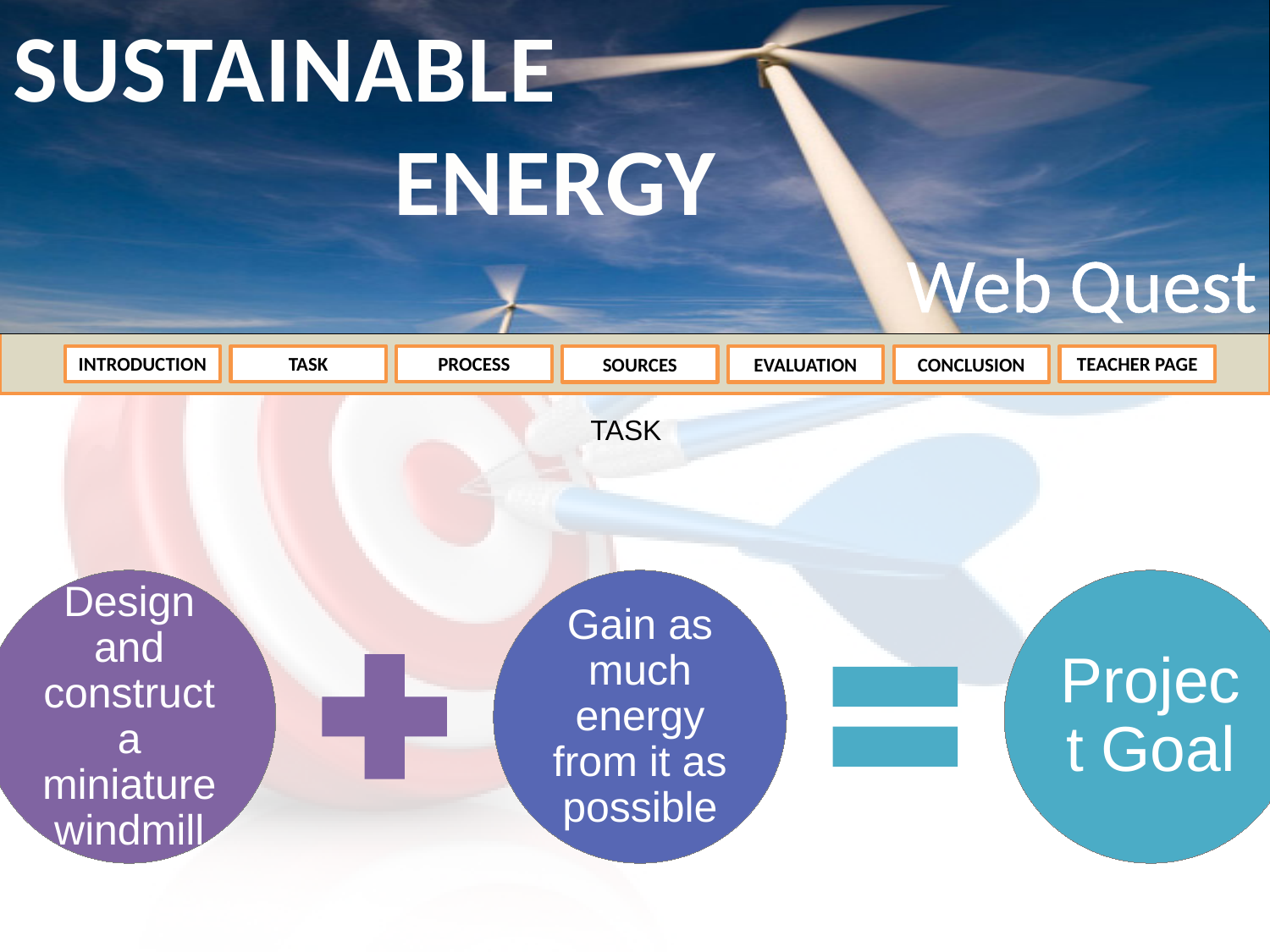

SUSTAINABLE
			ENERGY
Web Quest
#

INTRODUCTION
TASK
PROCESS
TEACHER PAGE
SOURCES
EVALUATION
CONCLUSION
TASK
Design and construct a miniature windmill

Gain as much energy from it as possible

Project Goal